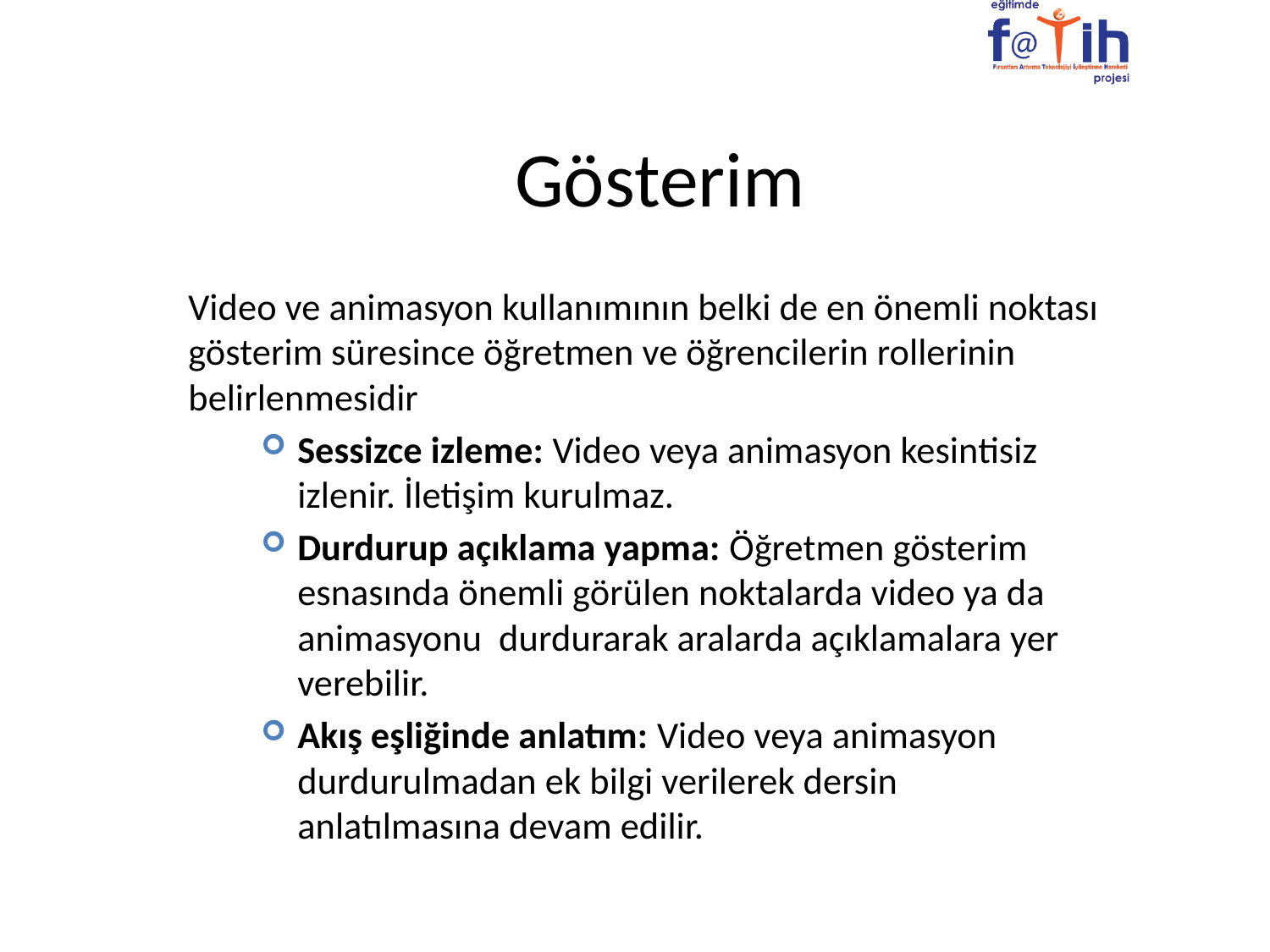

# Gösterim
Video ve animasyon kullanımının belki de en önemli noktası gösterim süresince öğretmen ve öğrencilerin rollerinin belirlenmesidir
Sessizce izleme: Video veya animasyon kesintisiz izlenir. İletişim kurulmaz.
Durdurup açıklama yapma: Öğretmen gösterim esnasında önemli görülen noktalarda video ya da animasyonu  durdurarak aralarda açıklamalara yer verebilir.
Akış eşliğinde anlatım: Video veya animasyon durdurulmadan ek bilgi verilerek dersin anlatılmasına devam edilir.